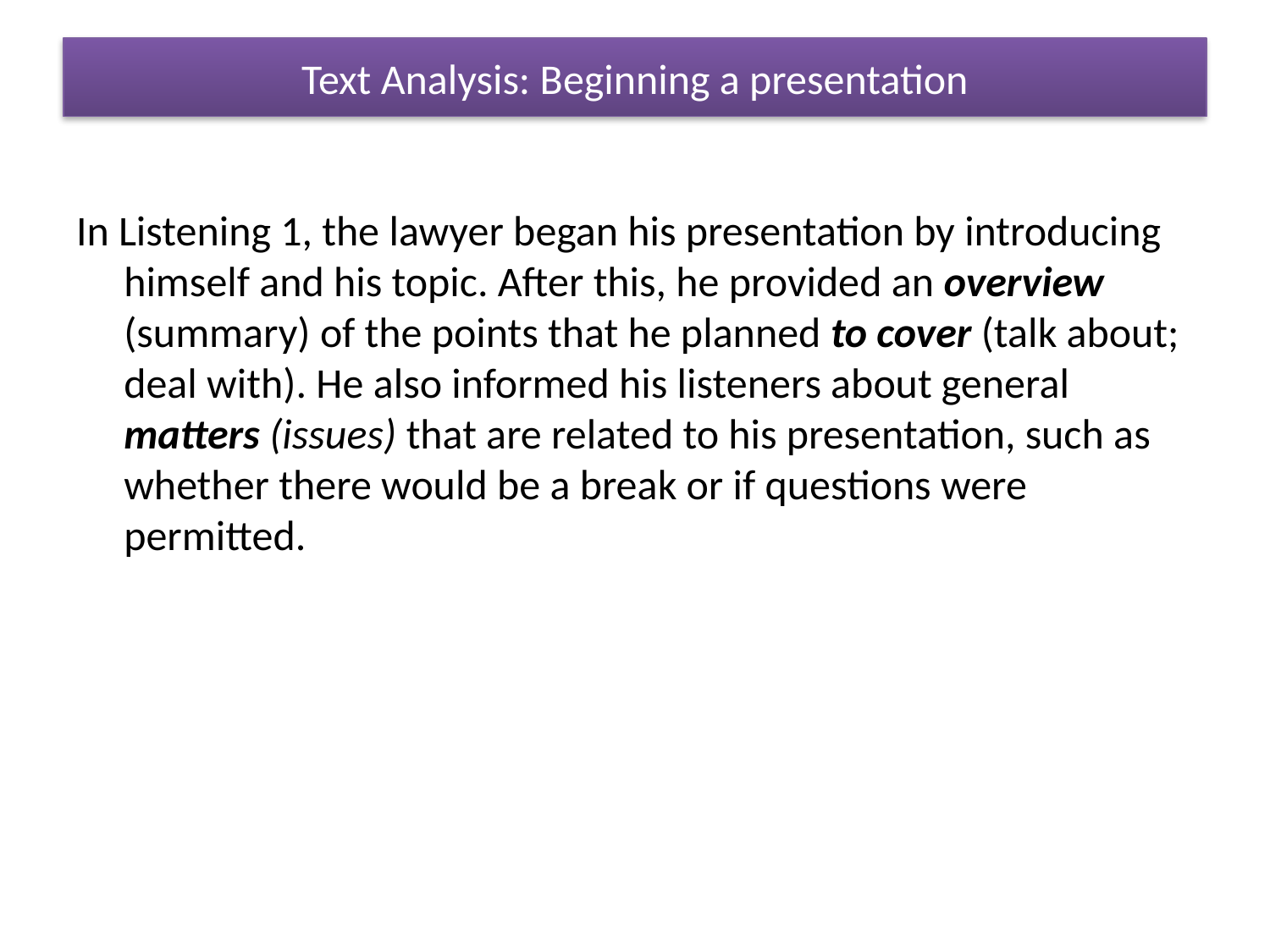

# Text Analysis: Beginning a presentation

In Listening 1, the lawyer began his presentation by introducing himself and his topic. After this, he provided an overview (summary) of the points that he planned to cover (talk about; deal with). He also informed his listeners about general matters (issues) that are related to his presentation, such as whether there would be a break or if questions were permitted.